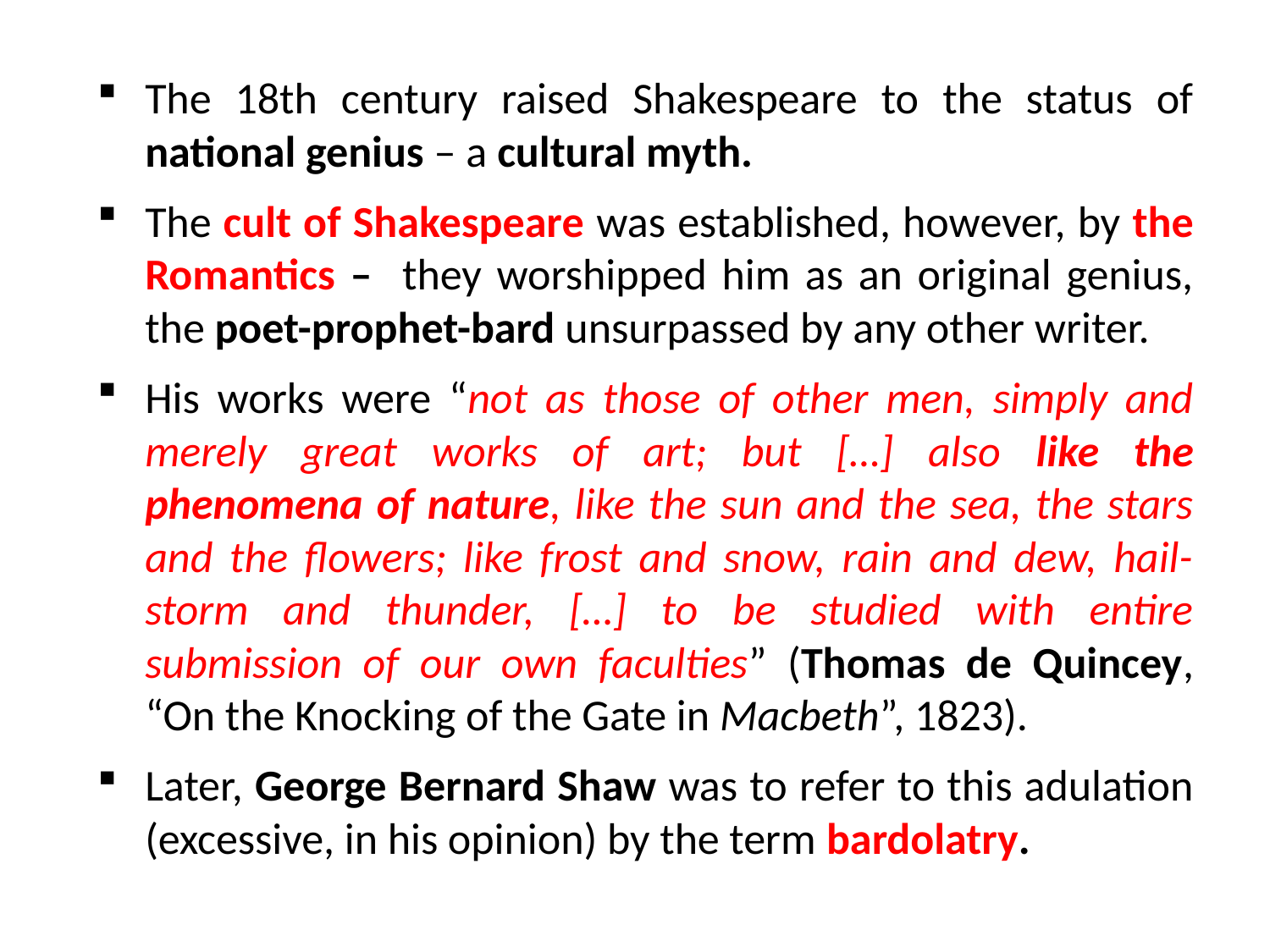

The 18th century raised Shakespeare to the status of national genius – a cultural myth.
The cult of Shakespeare was established, however, by the Romantics –  they worshipped him as an original genius, the poet-prophet-bard unsurpassed by any other writer.
His works were “not as those of other men, simply and merely great works of art; but […] also like the phenomena of nature, like the sun and the sea, the stars and the flowers; like frost and snow, rain and dew, hail-storm and thunder, […] to be studied with entire submission of our own faculties” (Thomas de Quincey, “On the Knocking of the Gate in Macbeth”, 1823).
Later, George Bernard Shaw was to refer to this adulation (excessive, in his opinion) by the term bardolatry.